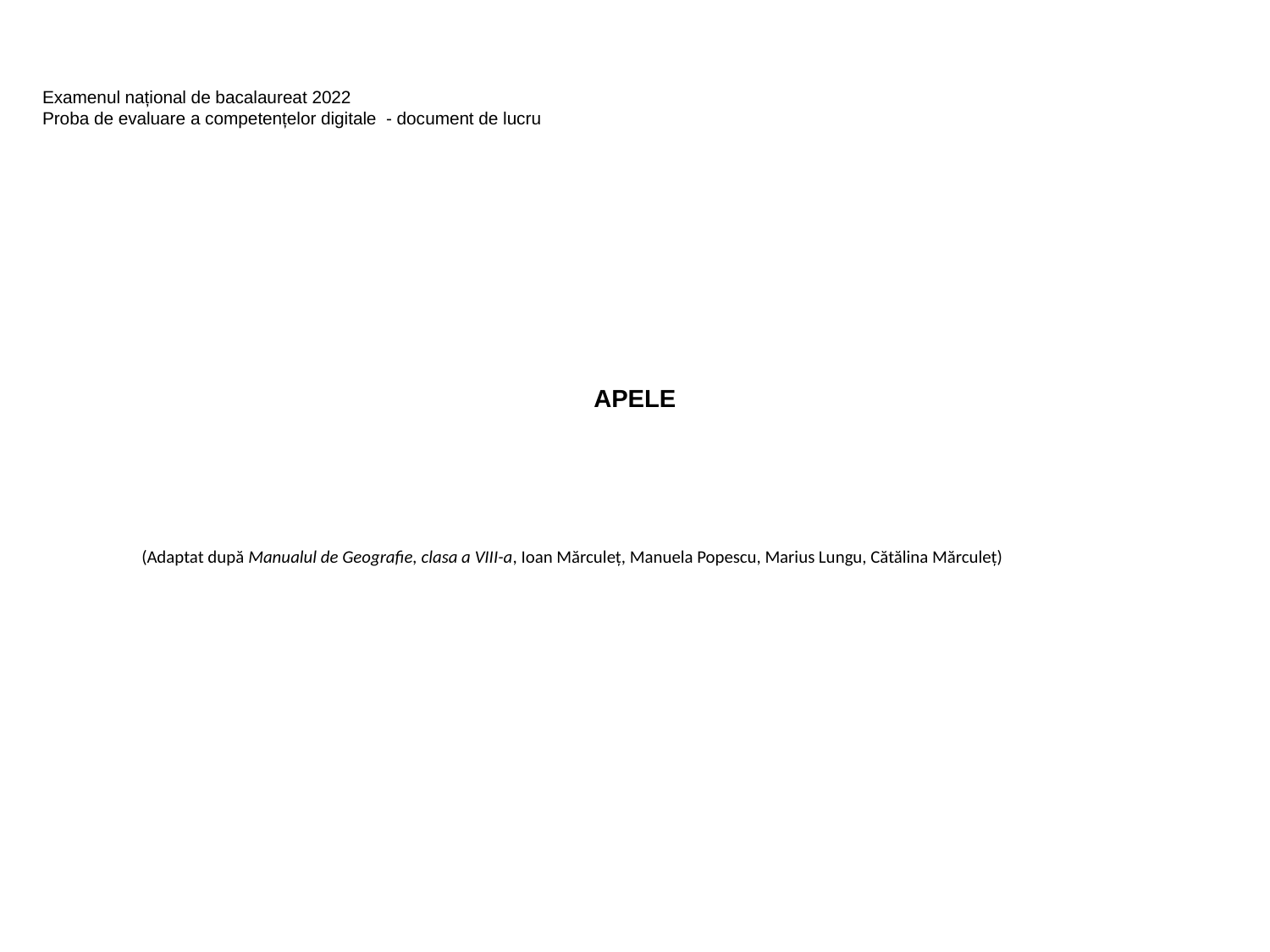

Examenul național de bacalaureat 2022
Proba de evaluare a competențelor digitale  - document de lucru
# APELE
(Adaptat după Manualul de Geografie, clasa a VIII-a, Ioan Mărculeț, Manuela Popescu, Marius Lungu, Cătălina Mărculeț)